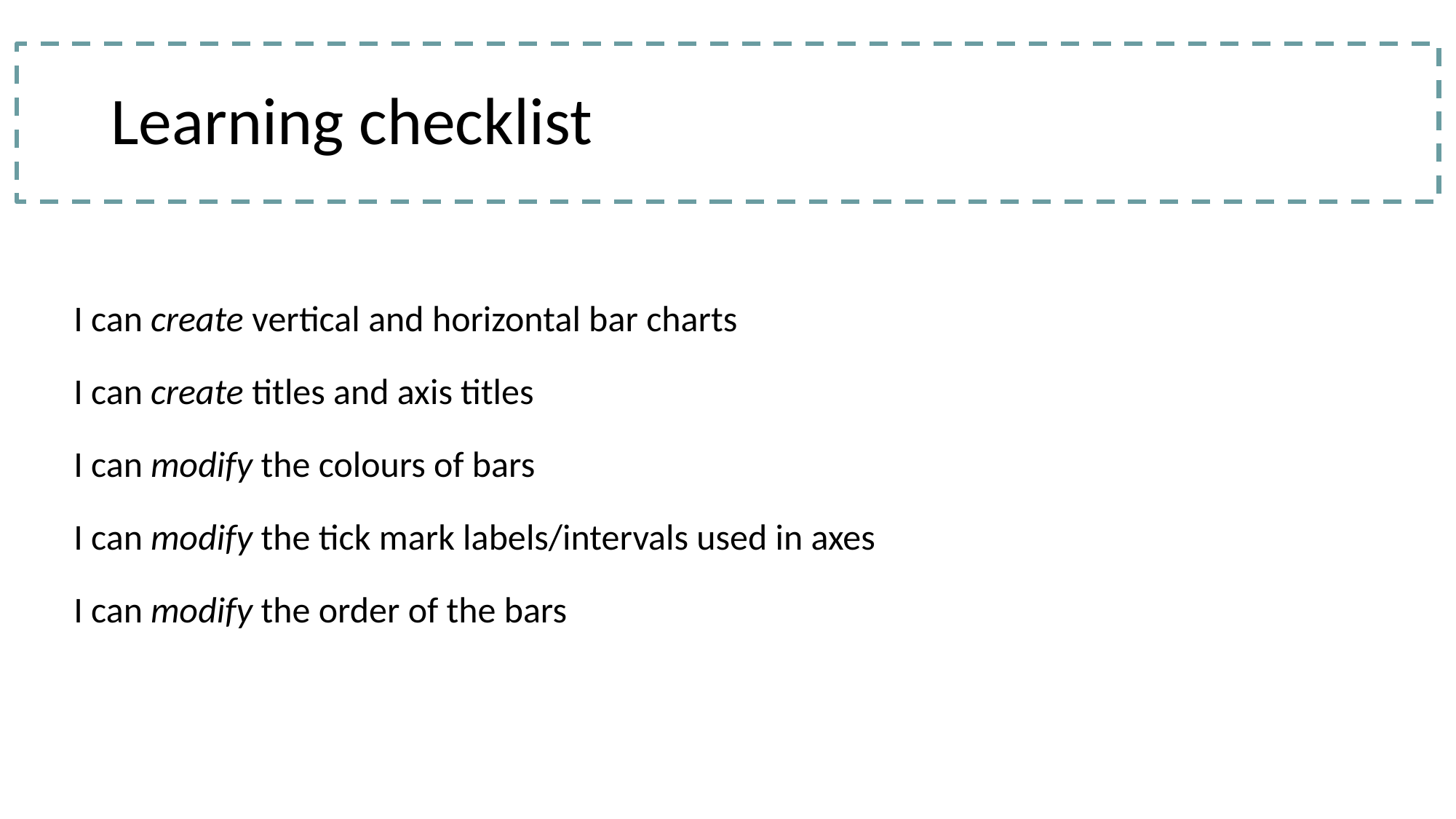

# Learning checklist
| I can create vertical and horizontal bar charts I can create titles and axis titles I can modify the colours of bars I can modify the tick mark labels/intervals used in axes I can modify the order of the bars |
| --- |